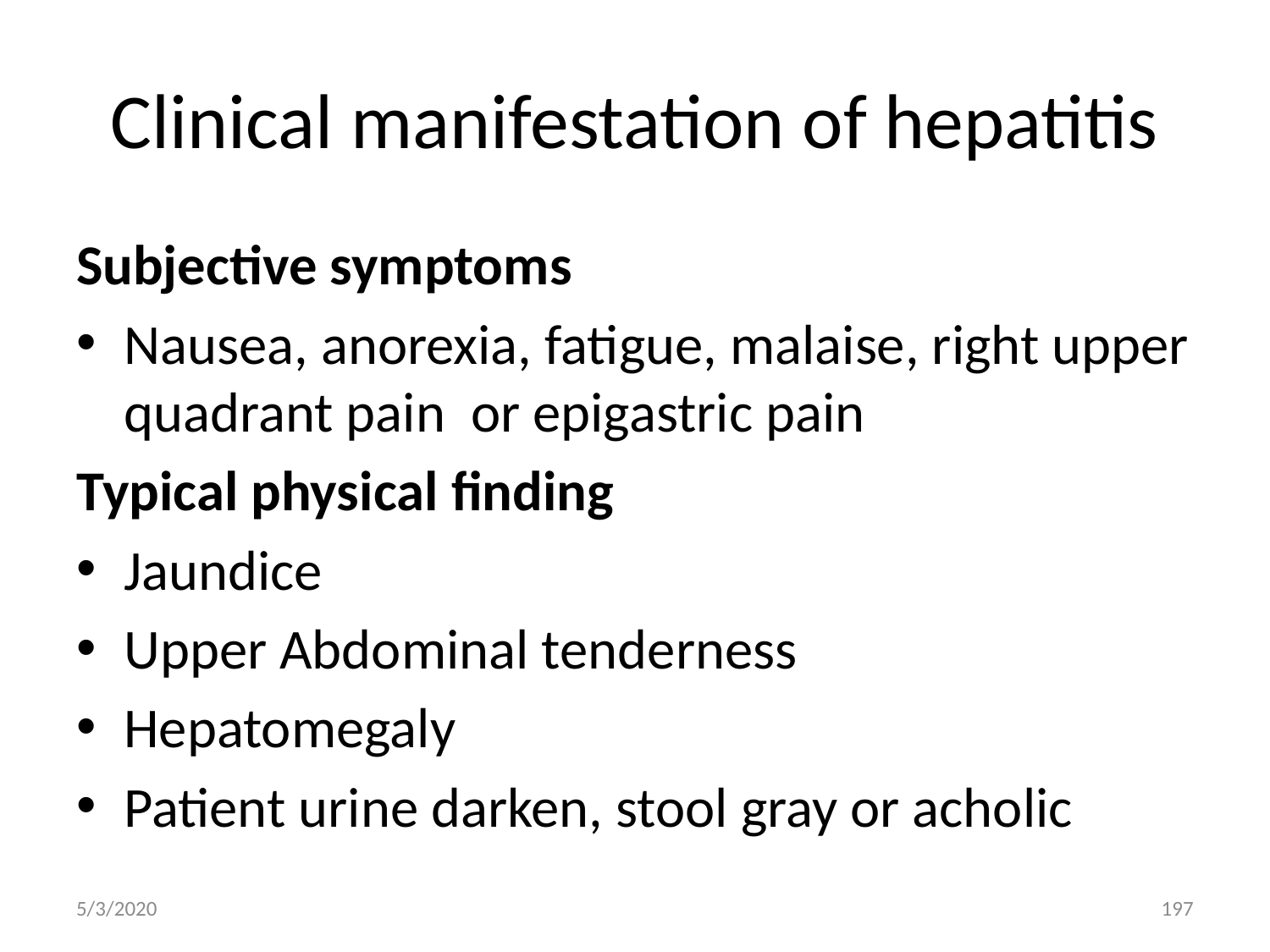

# Clinical manifestation of hepatitis
Subjective symptoms
Nausea, anorexia, fatigue, malaise, right upper quadrant pain  or epigastric pain
Typical physical finding
Jaundice
Upper Abdominal tenderness
Hepatomegaly
Patient urine darken, stool gray or acholic
5/3/2020
197